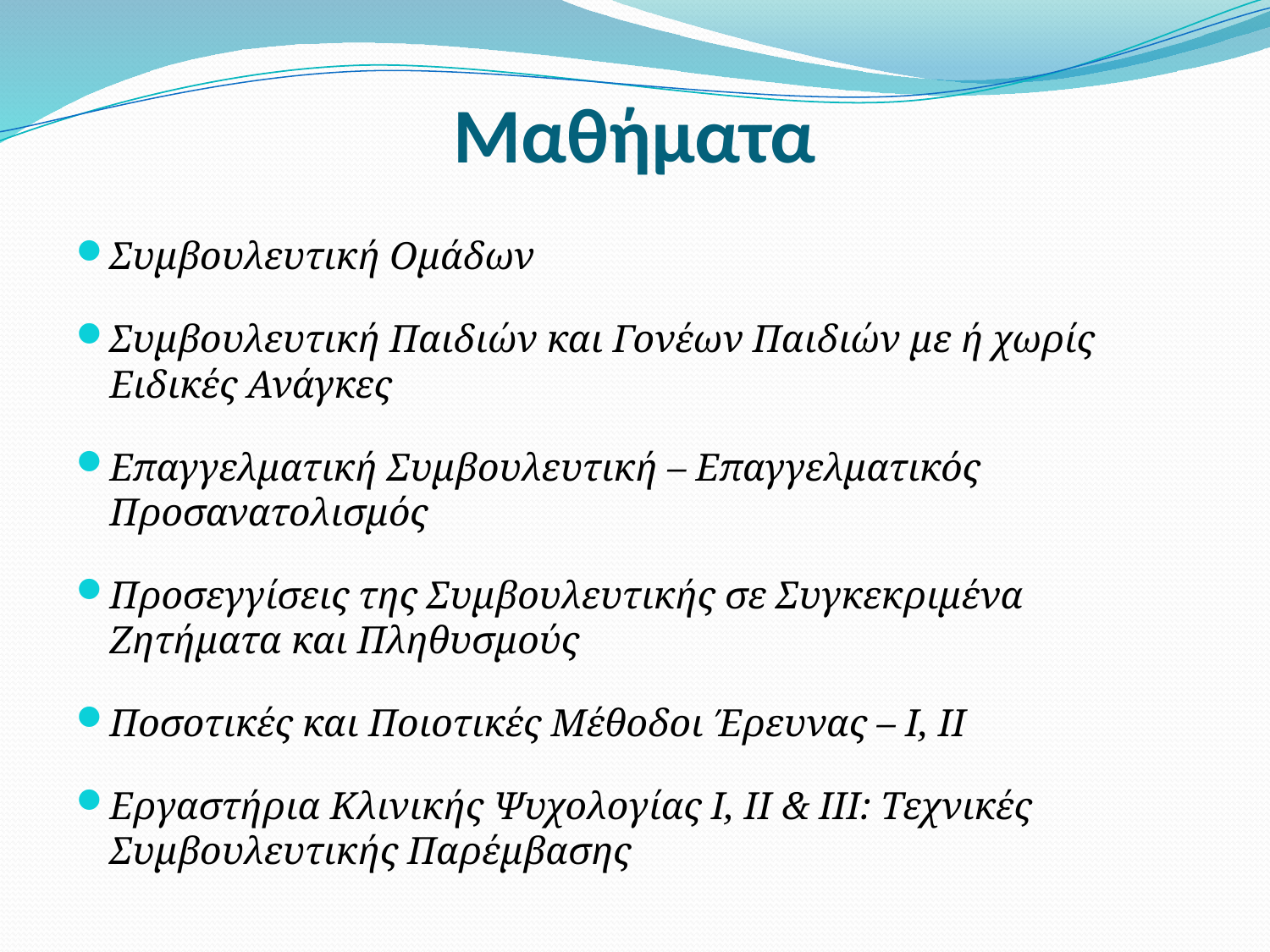

# Μαθήματα
Συμβουλευτική Ομάδων

Συμβουλευτική Παιδιών και Γονέων Παιδιών με ή χωρίς Ειδικές Ανάγκες

Επαγγελματική Συμβουλευτική – Επαγγελματικός Προσανατολισμός

Προσεγγίσεις της Συμβουλευτικής σε Συγκεκριμένα Ζητήματα και Πληθυσμούς

Ποσοτικές και Ποιοτικές Μέθοδοι Έρευνας – Ι, ΙΙ

Εργαστήρια Κλινικής Ψυχολογίας Ι, ΙΙ & ΙΙΙ: Τεχνικές Συμβουλευτικής Παρέμβασης